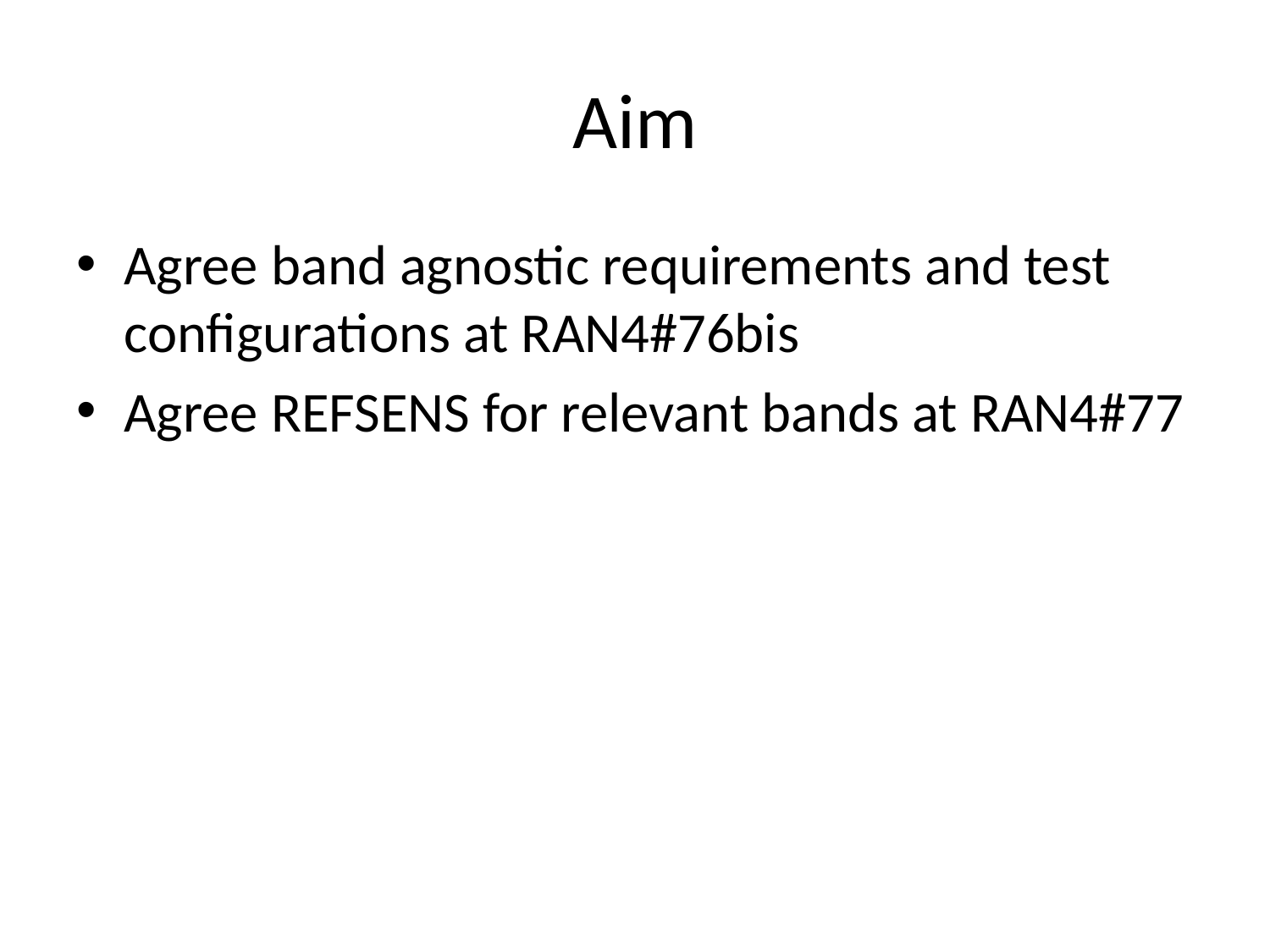

# Aim
Agree band agnostic requirements and test configurations at RAN4#76bis
Agree REFSENS for relevant bands at RAN4#77